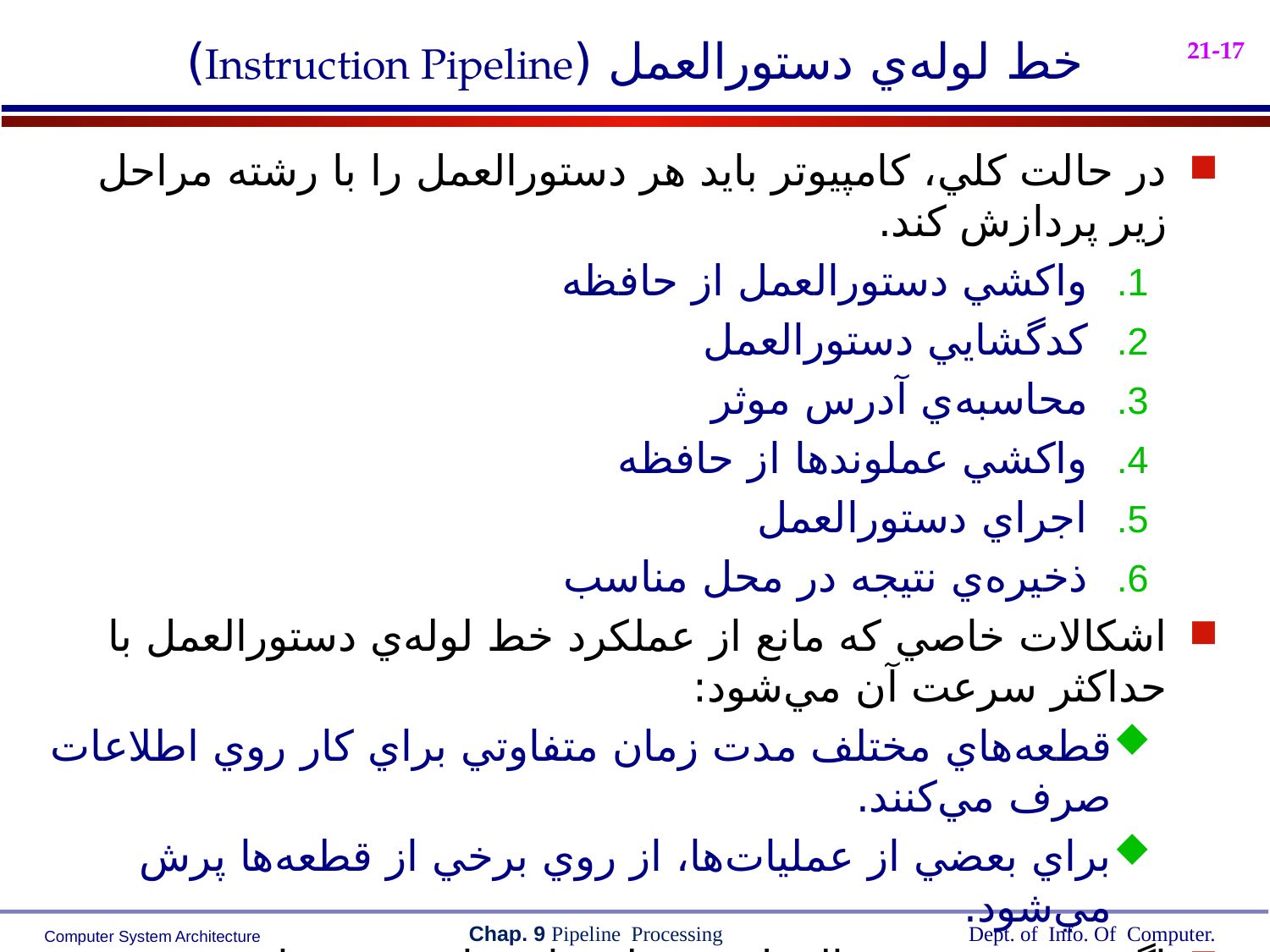

# خط لوله‌ي دستورالعمل (Instruction Pipeline)
در حالت کلي، کامپيوتر بايد هر دستورالعمل را با رشته‌ مراحل زير پردازش کند.
واکشي دستورالعمل از حافظه
کدگشايي دستورالعمل
محاسبه‌ي آدرس موثر
واکشي عملوند‌ها از حافظه
اجراي دستورالعمل
ذخيره‌ي نتيجه در محل مناسب
اشکالات خاصي که مانع از عملکرد خط لوله‌ي دستورالعمل با حداکثر سرعت آن مي‌شود:
قطعه‌هاي مختلف مدت زمان متفاوتي براي کار روي اطلاعات صرف مي‌کنند.
براي بعضي از عمليات‌ها، از روي برخي از قطعه‌ها پرش مي‌شود.
اگر چرخه‌ي دستورالعمل به قطعه‌هايي با مدت مساوي تقسيم شود، طرح خط لوله‌ي دستورالعمل کارآمدتري خواهيم داشت.